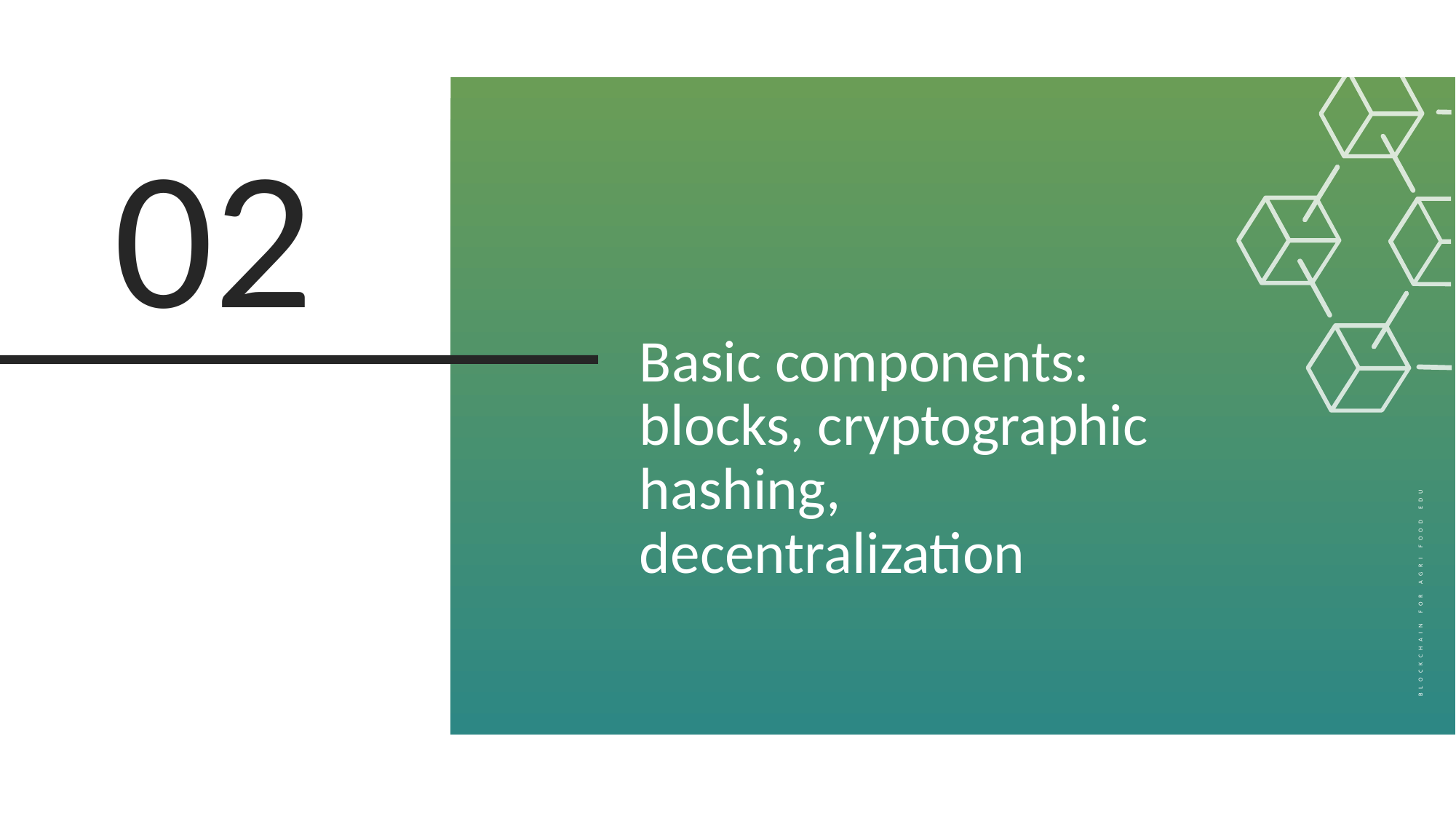

02
Basic components: blocks, cryptographic hashing, decentralization